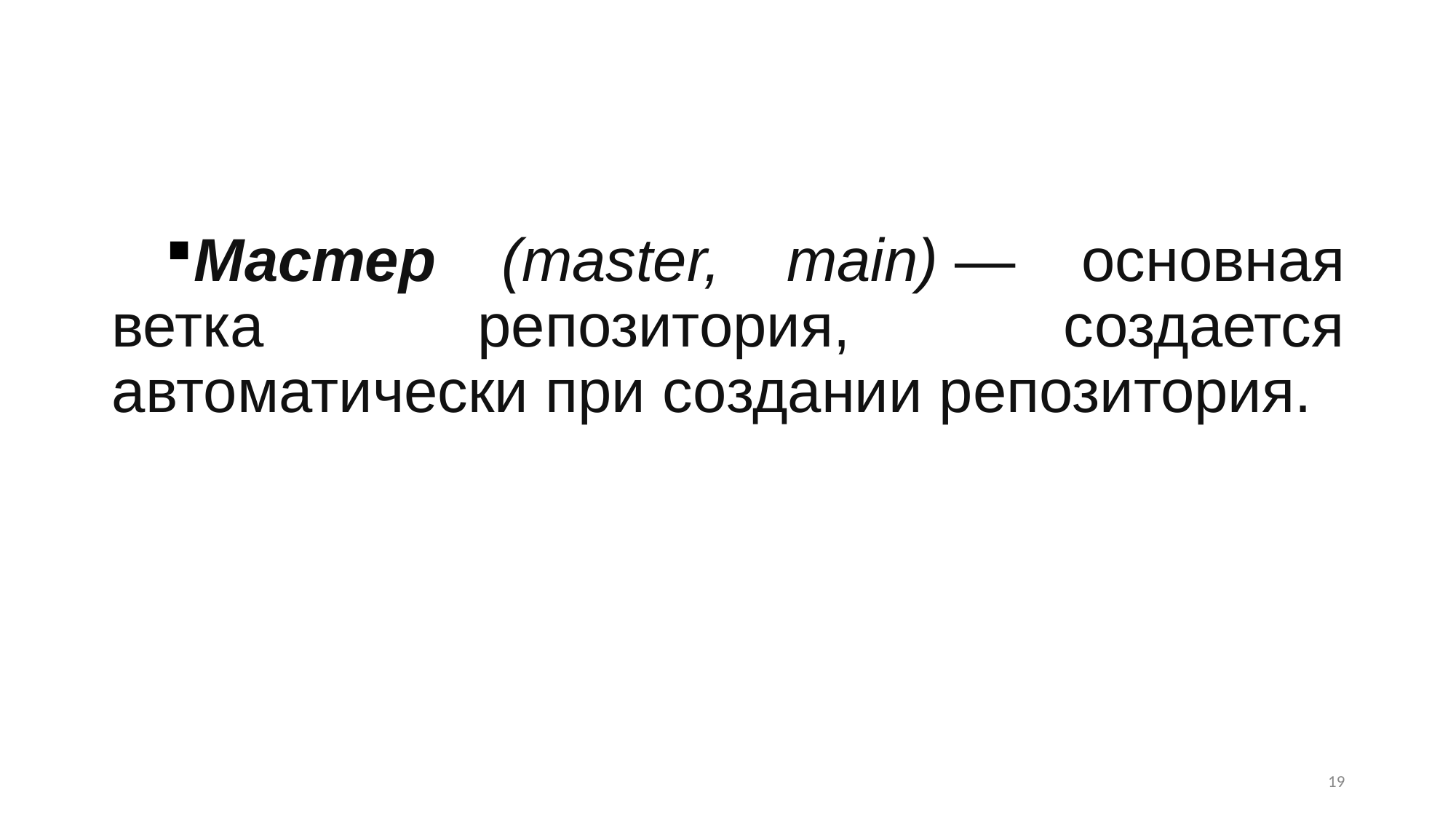

#
Мастер (master, main) — основная ветка репозитория, создается автоматически при создании репозитория.

19